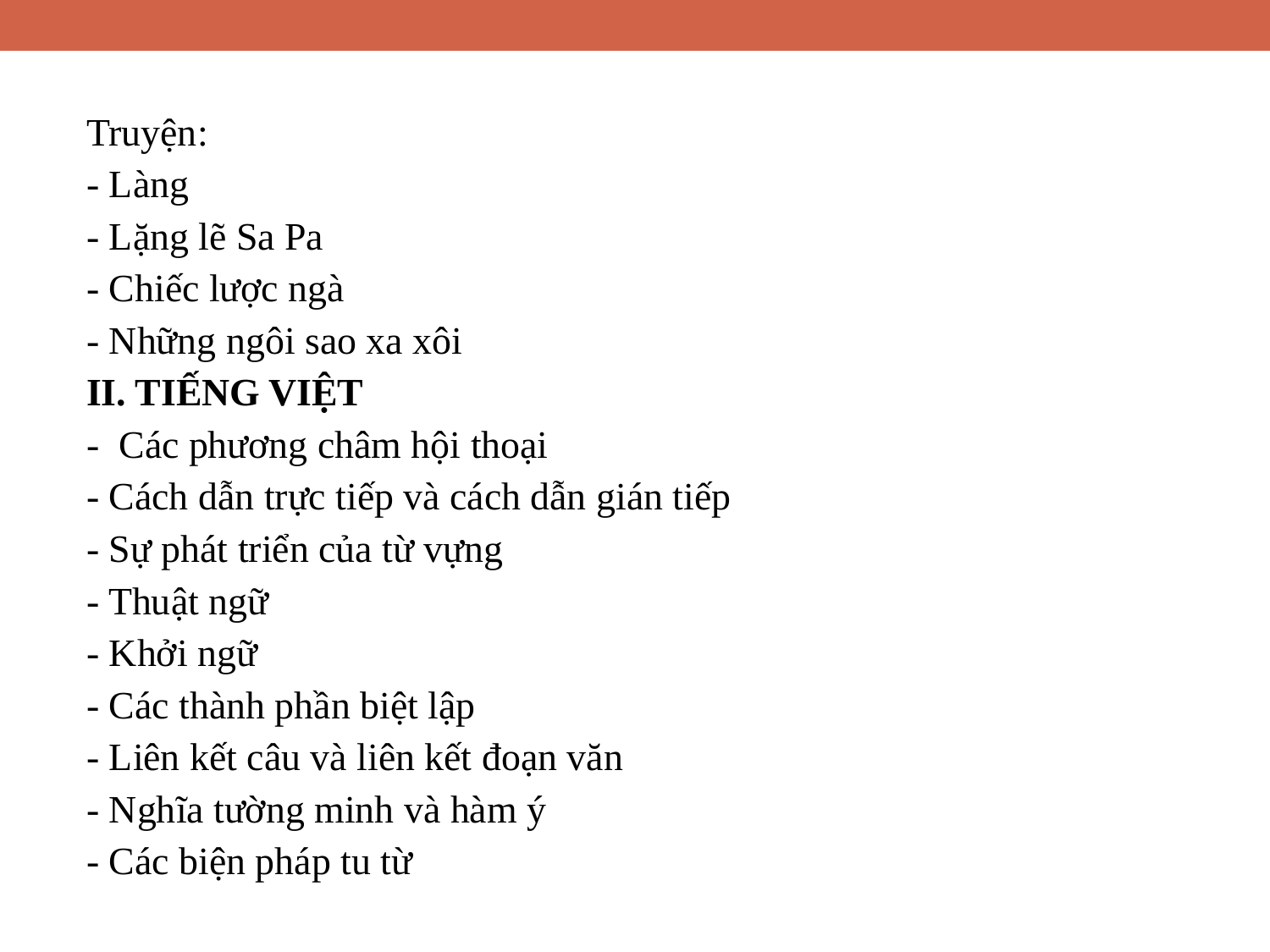

Truyện:
- Làng
- Lặng lẽ Sa Pa
- Chiếc lược ngà
- Những ngôi sao xa xôi
II. TIẾNG VIỆT
-  Các phương châm hội thoại
- Cách dẫn trực tiếp và cách dẫn gián tiếp
- Sự phát triển của từ vựng
- Thuật ngữ
- Khởi ngữ
- Các thành phần biệt lập
- Liên kết câu và liên kết đoạn văn
- Nghĩa tường minh và hàm ý
- Các biện pháp tu từ